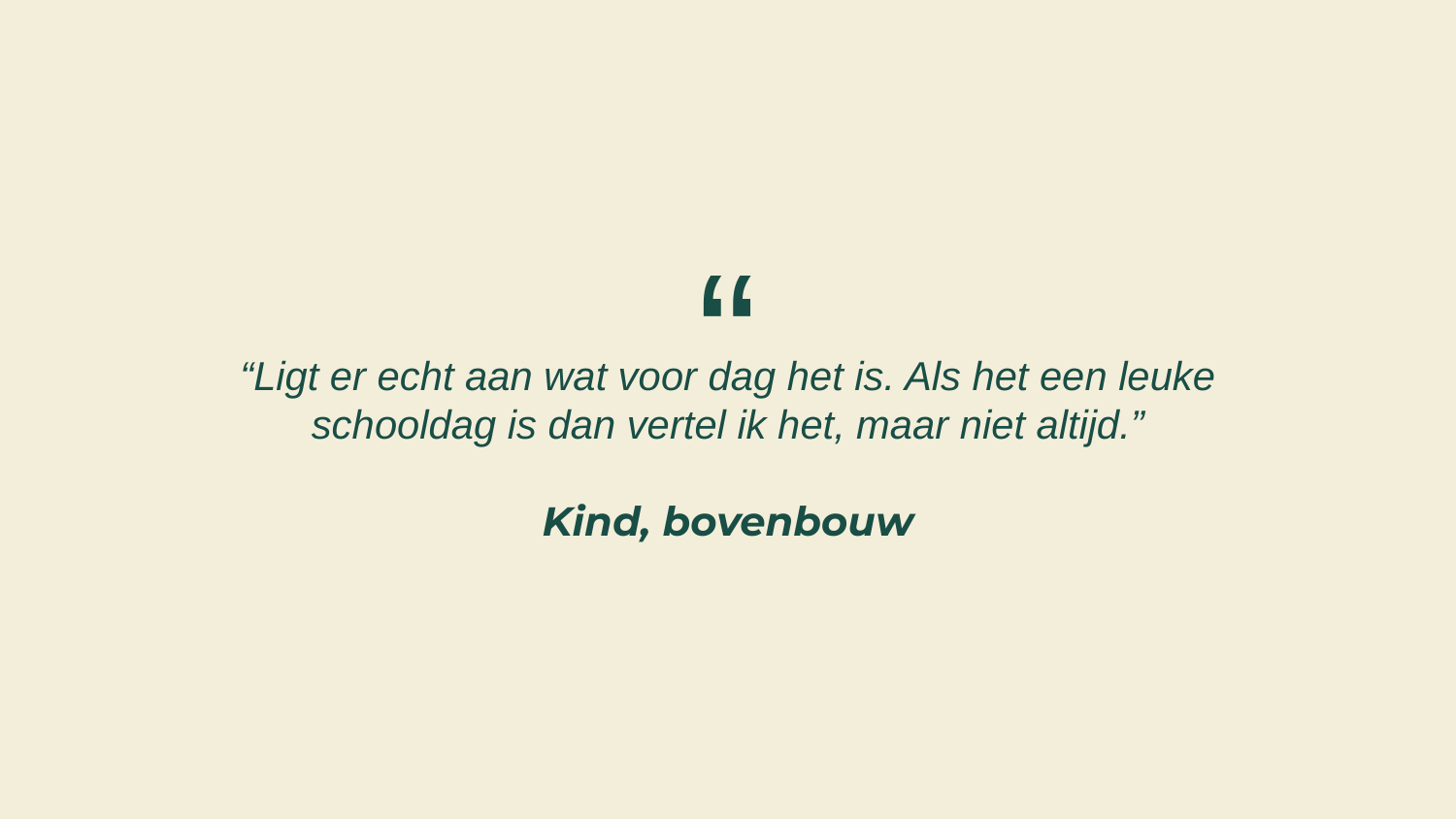

“
“Ligt er echt aan wat voor dag het is. Als het een leuke schooldag is dan vertel ik het, maar niet altijd.”

Kind, bovenbouw